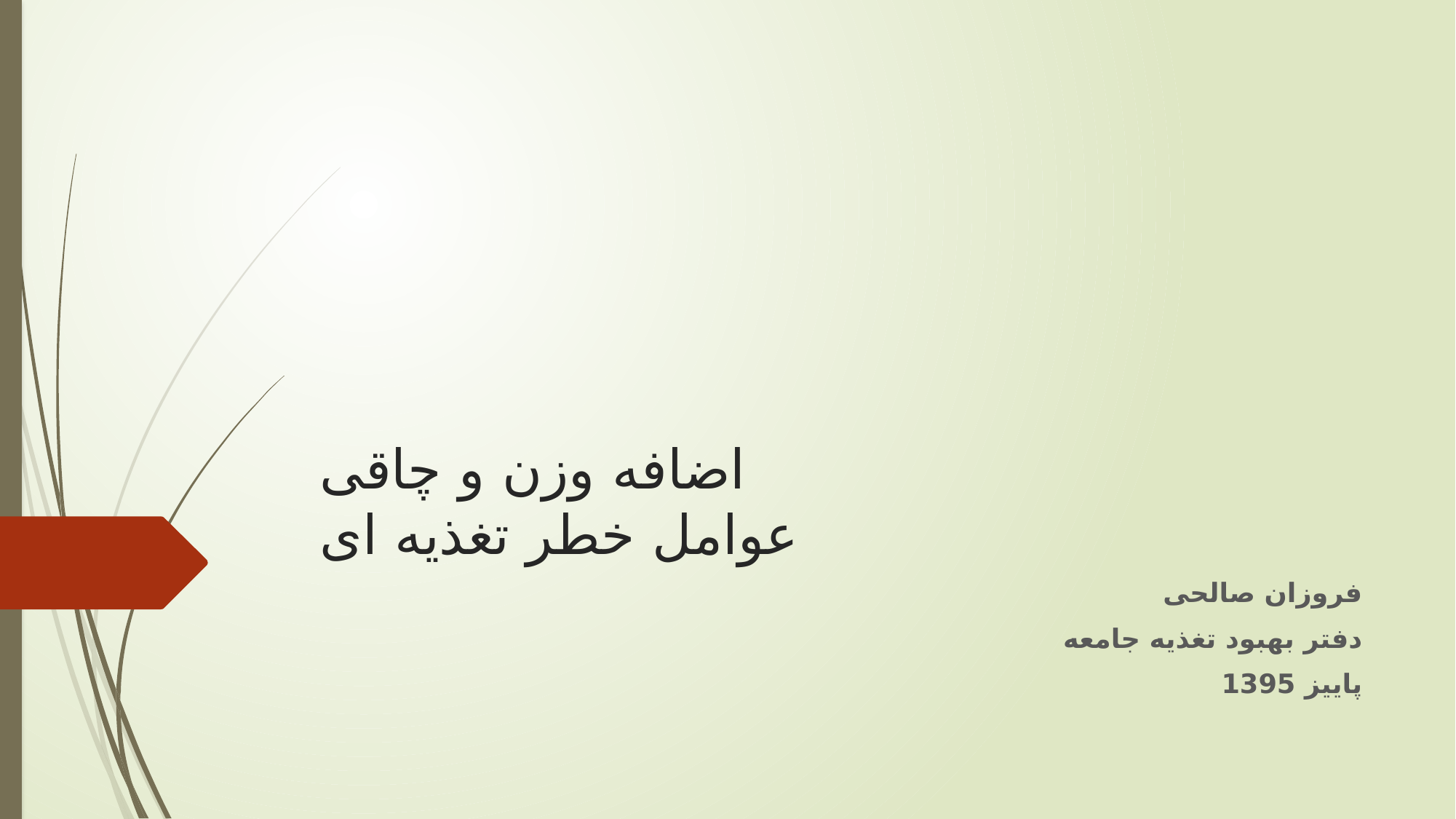

# اضافه وزن و چاقی عوامل خطر تغذیه ای
فروزان صالحی
دفتر بهبود تغذیه جامعه
پاییز 1395